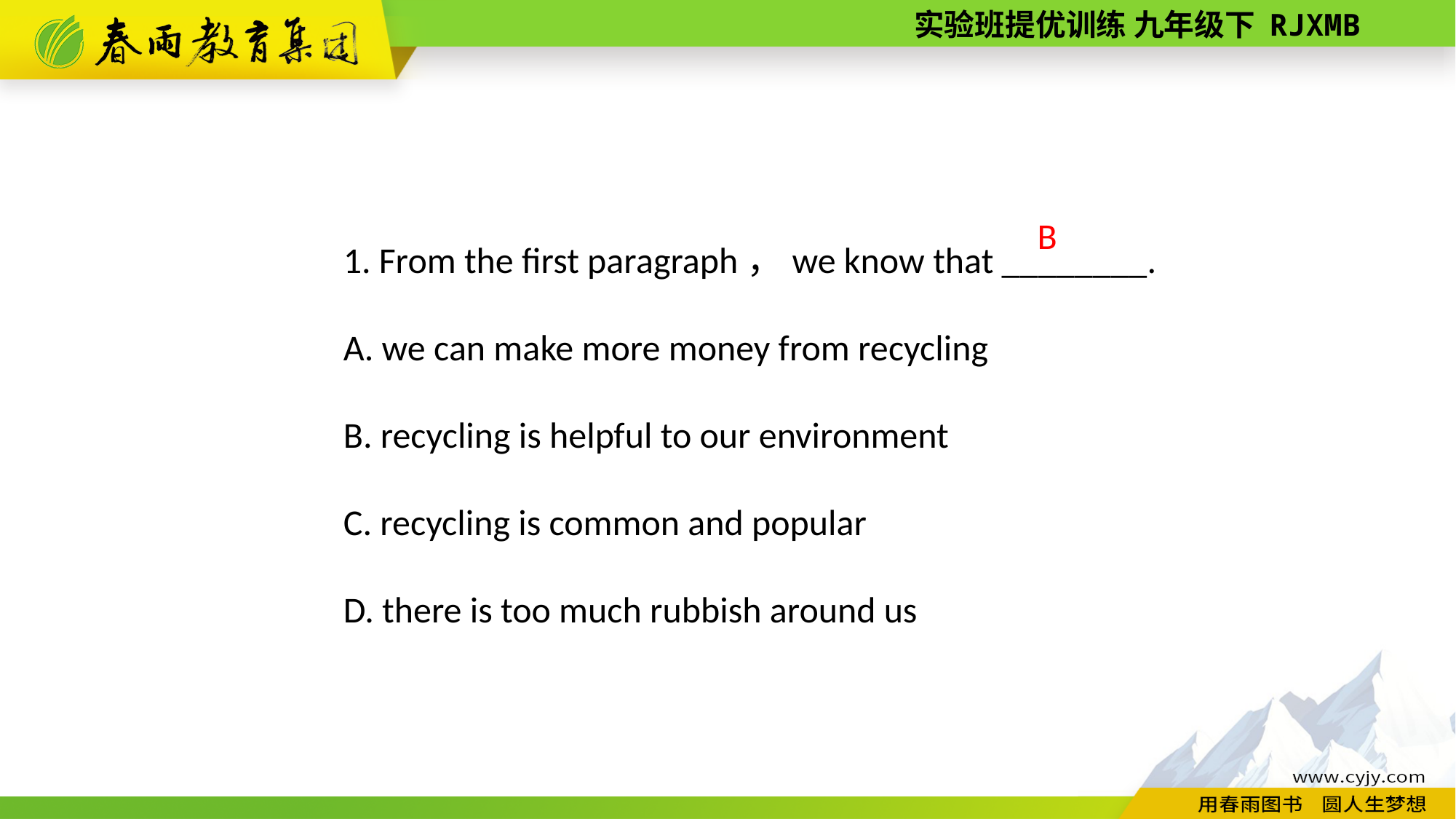

1. From the first paragraph，we know that ________.
A. we can make more money from recycling
B. recycling is helpful to our environment
C. recycling is common and popular
D. there is too much rubbish around us
B